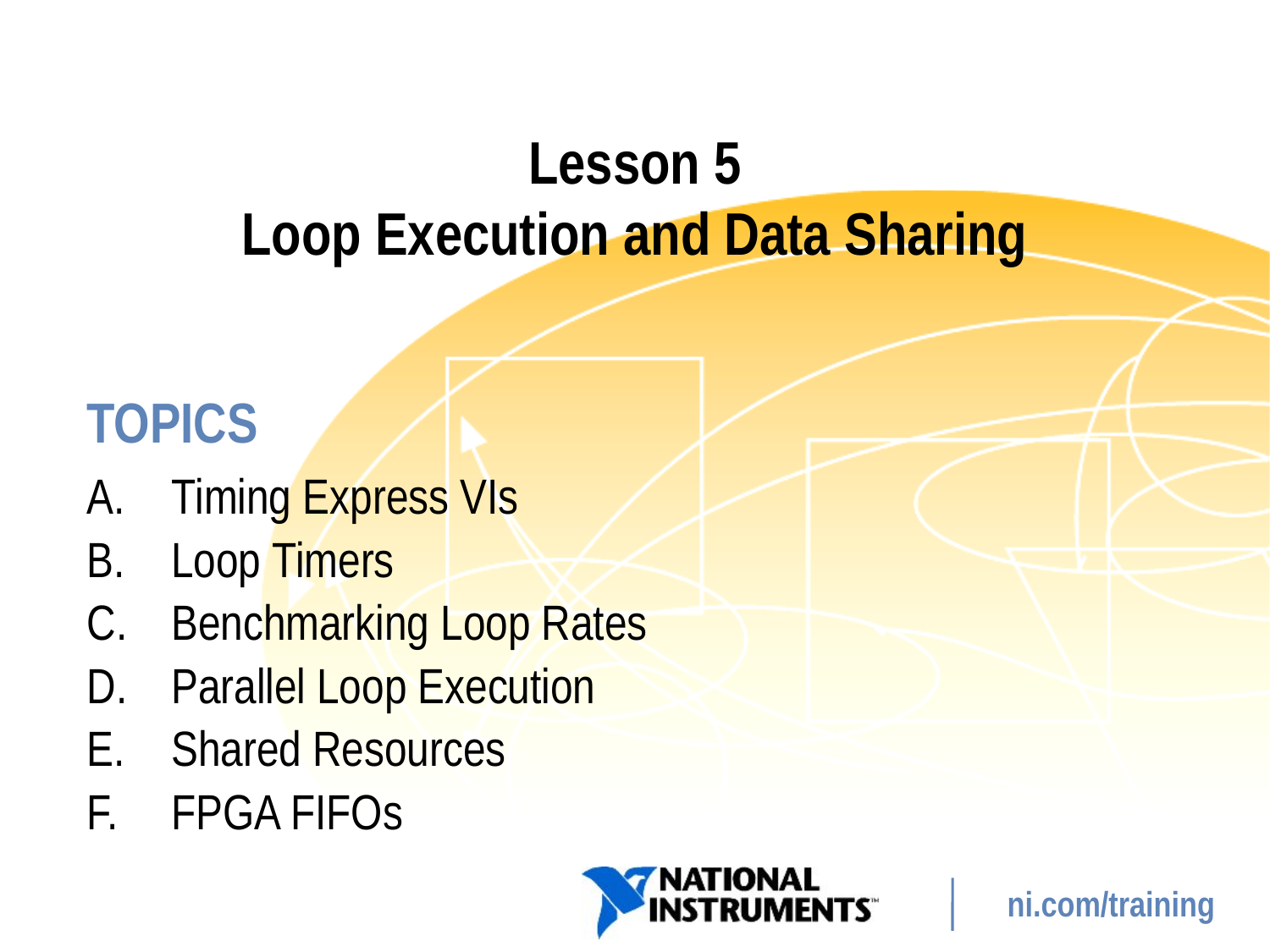

# Lesson 5 Loop Execution and Data Sharing
Timing Express VIs
Loop Timers
Benchmarking Loop Rates
Parallel Loop Execution
Shared Resources
FPGA FIFOs